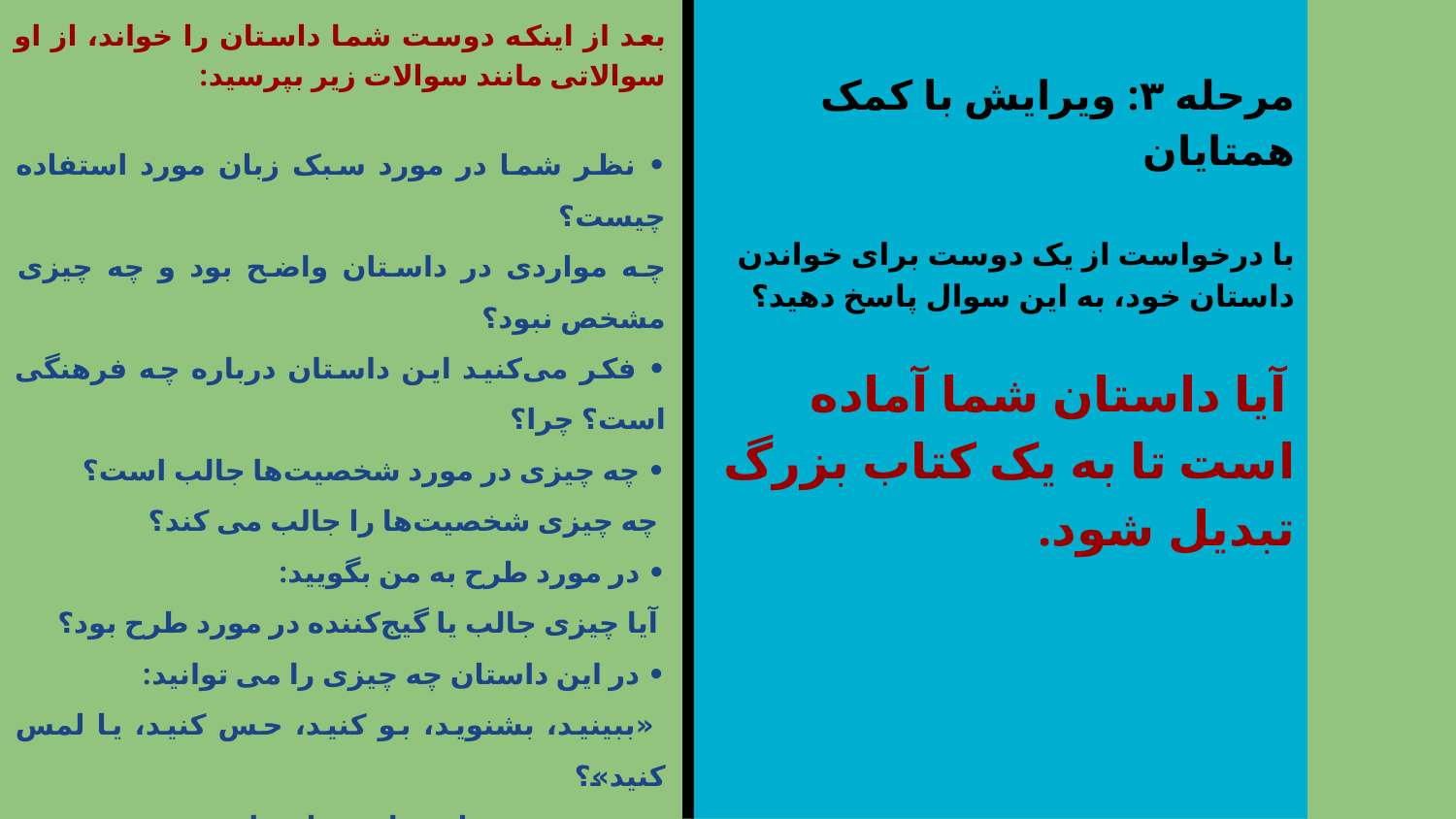

بعد از اینکه دوست شما داستان را خواند، از او سوالاتی مانند سوالات زیر بپرسید:

• نظر شما در مورد سبک زبان مورد استفاده چیست؟
چه مواردی در داستان واضح بود و چه چیزی مشخص نبود؟
• فکر می‌کنید این داستان درباره چه فرهنگی است؟ چرا؟
• چه چیزی در مورد شخصیت‌ها جالب است؟
 چه چیزی شخصیت‌ها را جالب می کند؟
• در مورد طرح به من بگویید:
 آیا چیزی جالب یا گیج‌کننده در مورد طرح بود؟
• در این داستان چه چیزی را می توانید:
 «ببینید، بشنوید، بو کنید، حس کنید، یا لمس کنید»؟
• چه چیزی را در این داستان بیشتر دوست داشتید؟
• چه چیزی را در این داستان کمتر دوست داشتید؟
• چه چیزی را تغییر می‌دهید یا اضافه می‌کنید تا این داستان جذاب‌تر شود؟

مرحله ۳: ویرایش با کمک همتایان

با درخواست از یک دوست برای خواندن داستان خود، به این سوال پاسخ دهید؟

 آیا داستان شما آماده است تا به یک کتاب بزرگ تبدیل شود.